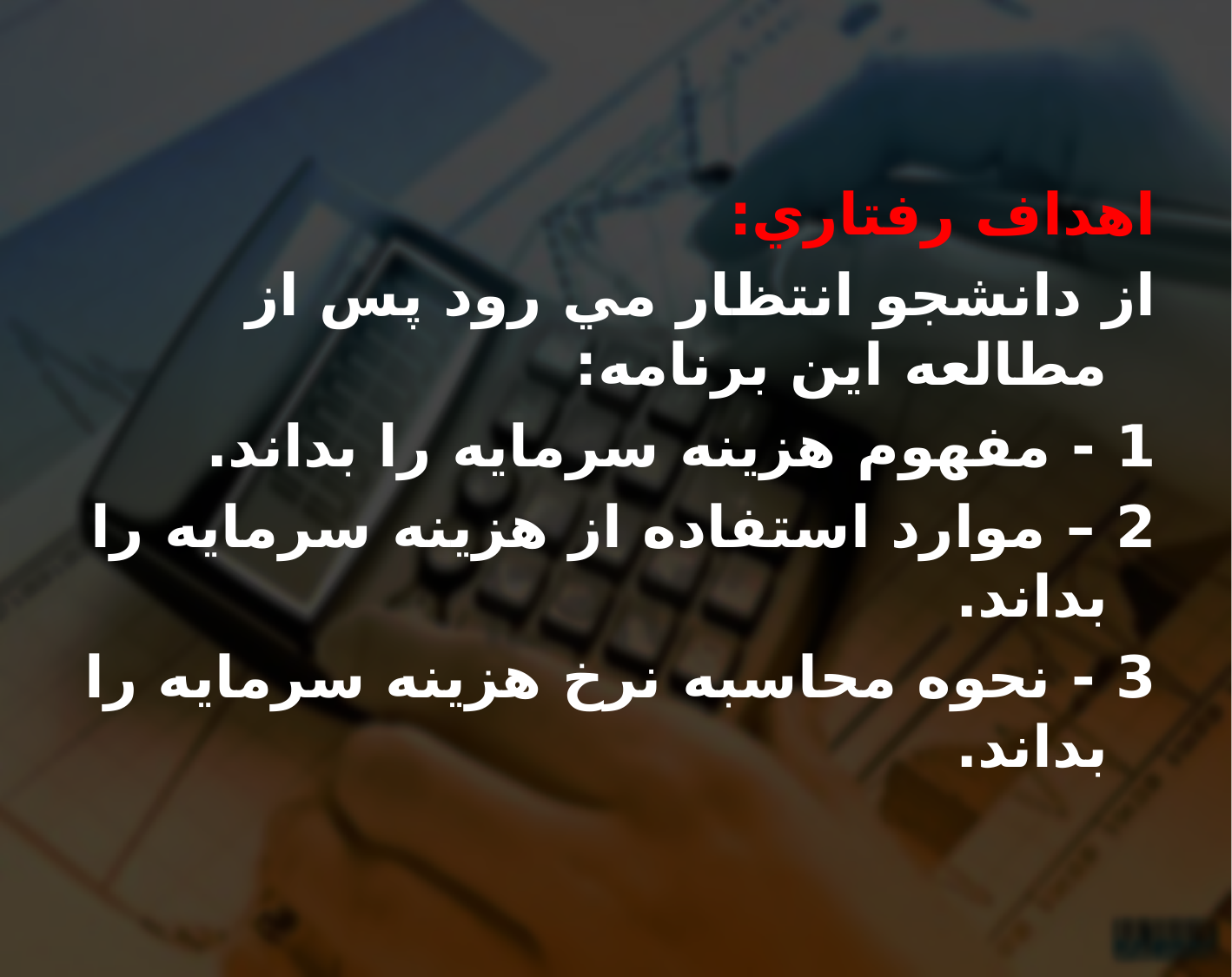

اهداف رفتاري:
از دانشجو انتظار مي رود پس از مطالعه اين برنامه:
1 - مفهوم هزينه سرمايه را بداند.
2 – موارد استفاده از هزينه سرمايه را بداند.
3 - نحوه محاسبه نرخ هزينه سرمايه را بداند.